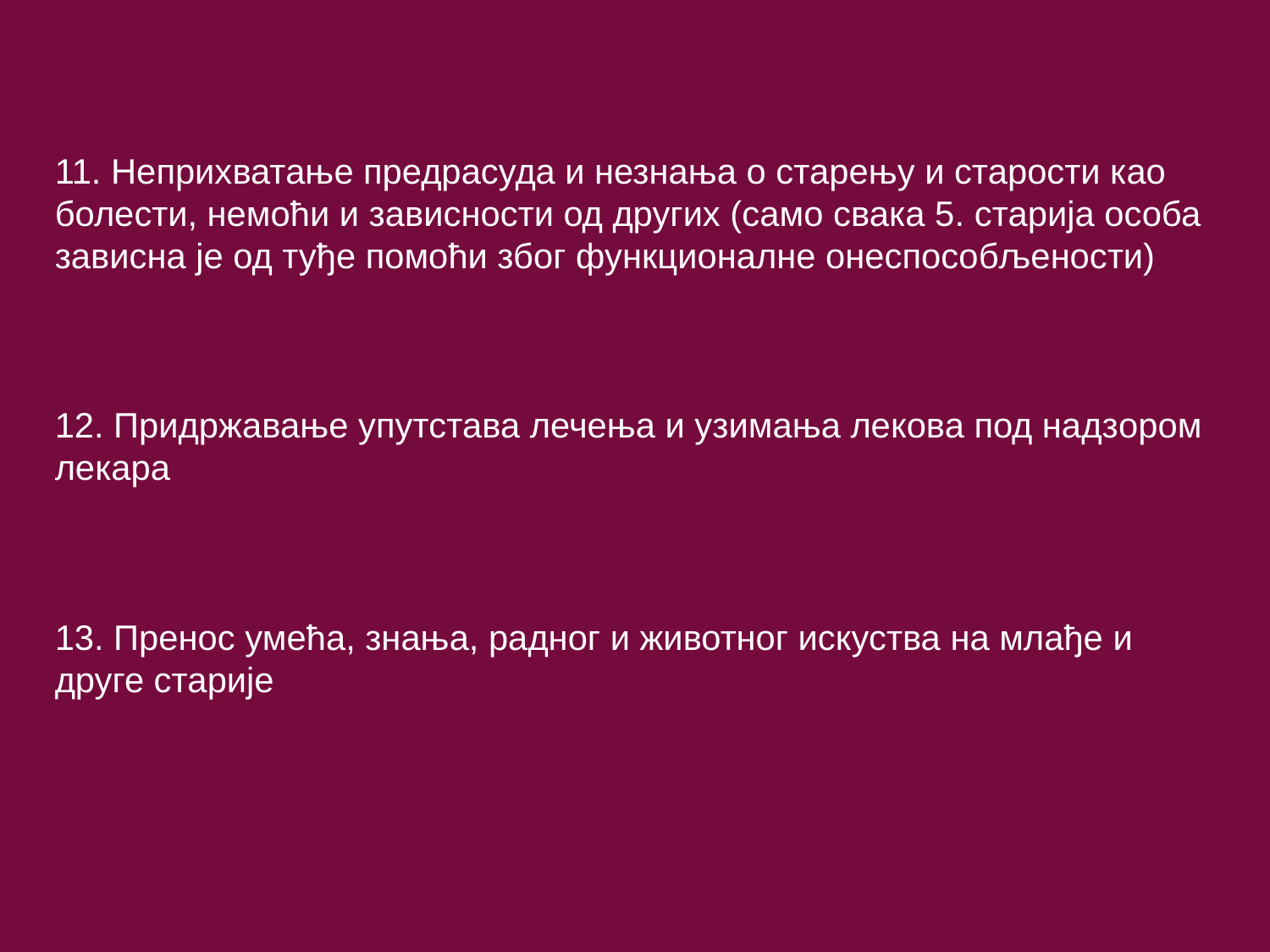

11. Неприхватање предрасуда и незнања о старењу и старости као болести, немоћи и зависности од других (само свака 5. старија особа зависна је од туђе помоћи због функционалне онеспособљености)

12. Придржавање упутстава лечења и узимања лекова под надзором лекара

13. Пренос умећа, знања, радног и животног искуства на млађе и друге старије